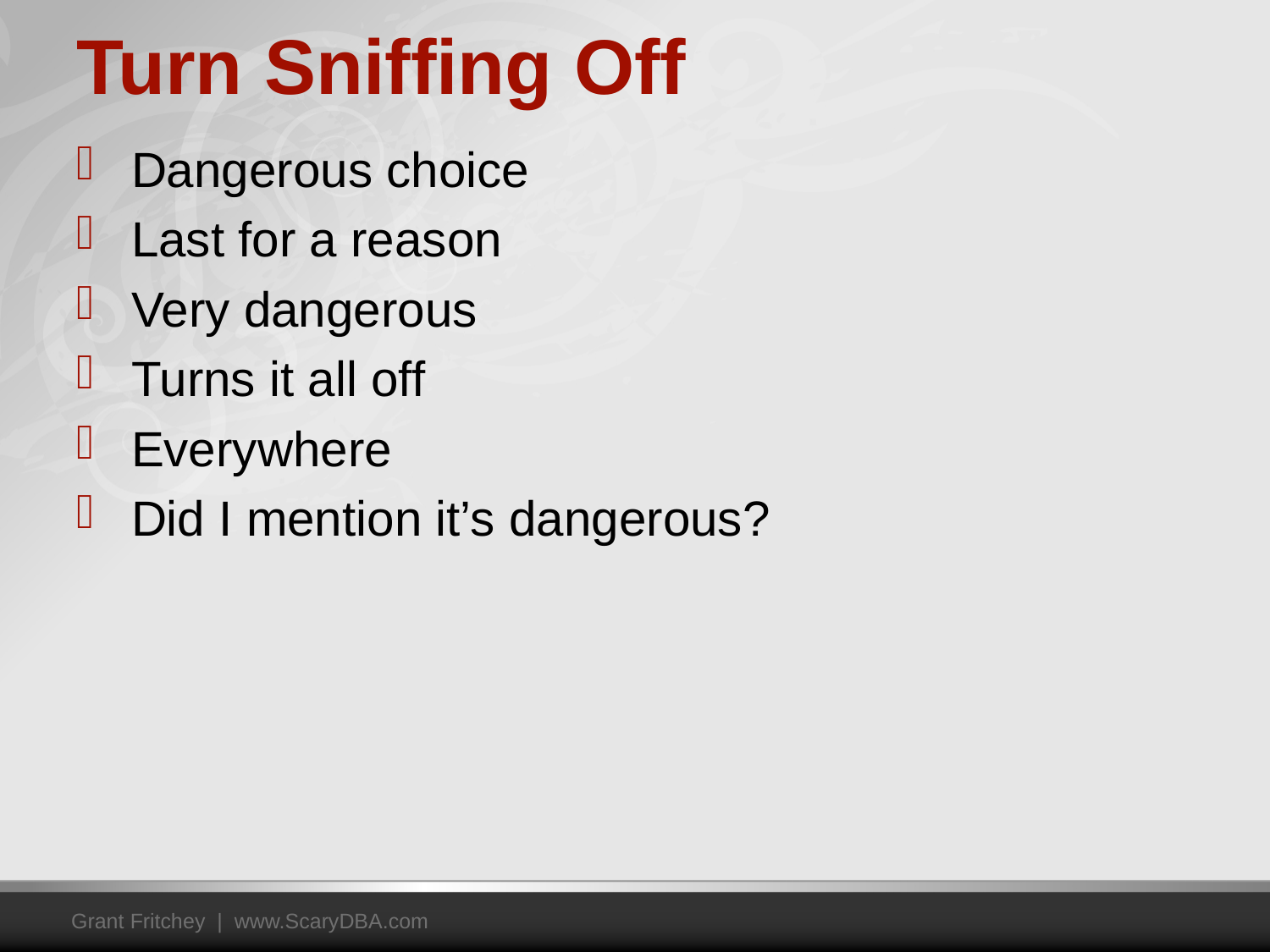

# Turn Sniffing Off
Dangerous choice
Last for a reason
Very dangerous
Turns it all off
Everywhere
Did I mention it’s dangerous?